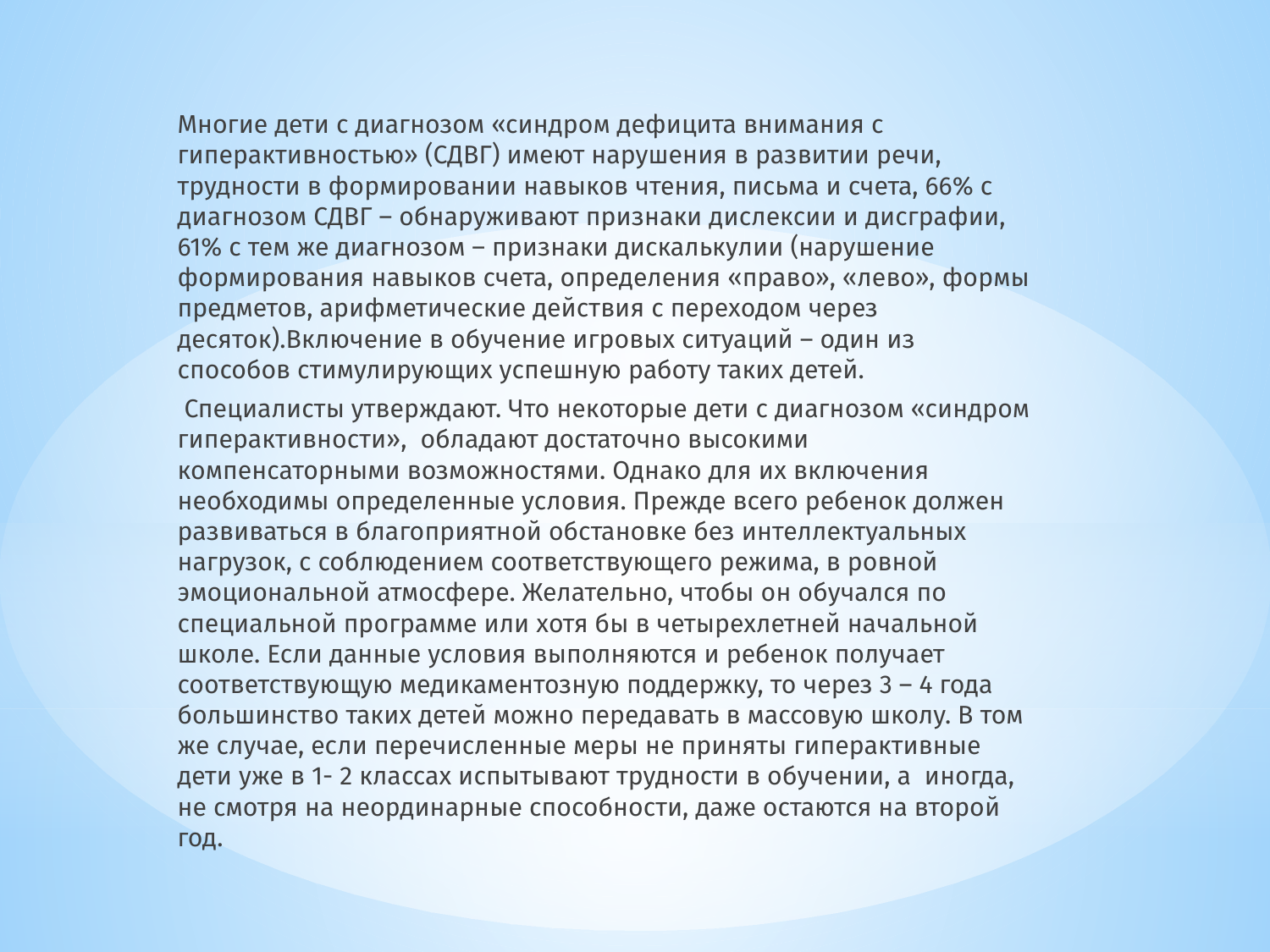

Многие дети с диагнозом «синдром дефицита внимания с гиперактивностью» (СДВГ) имеют нарушения в развитии речи, трудности в формировании навыков чтения, письма и счета, 66% с диагнозом СДВГ – обнаруживают признаки дислексии и дисграфии, 61% с тем же диагнозом – признаки дискалькулии (нарушение формирования навыков счета, определения «право», «лево», формы предметов, арифметические действия с переходом через десяток).Включение в обучение игровых ситуаций – один из способов стимулирующих успешную работу таких детей.
 Специалисты утверждают. Что некоторые дети с диагнозом «синдром гиперактивности»,  обладают достаточно высокими компенсаторными возможностями. Однако для их включения необходимы определенные условия. Прежде всего ребенок должен развиваться в благоприятной обстановке без интеллектуальных нагрузок, с соблюдением соответствующего режима, в ровной эмоциональной атмосфере. Желательно, чтобы он обучался по специальной программе или хотя бы в четырехлетней начальной школе. Если данные условия выполняются и ребенок получает соответствующую медикаментозную поддержку, то через 3 – 4 года большинство таких детей можно передавать в массовую школу. В том же случае, если перечисленные меры не приняты гиперактивные дети уже в 1- 2 классах испытывают трудности в обучении, а  иногда, не смотря на неординарные способности, даже остаются на второй год.